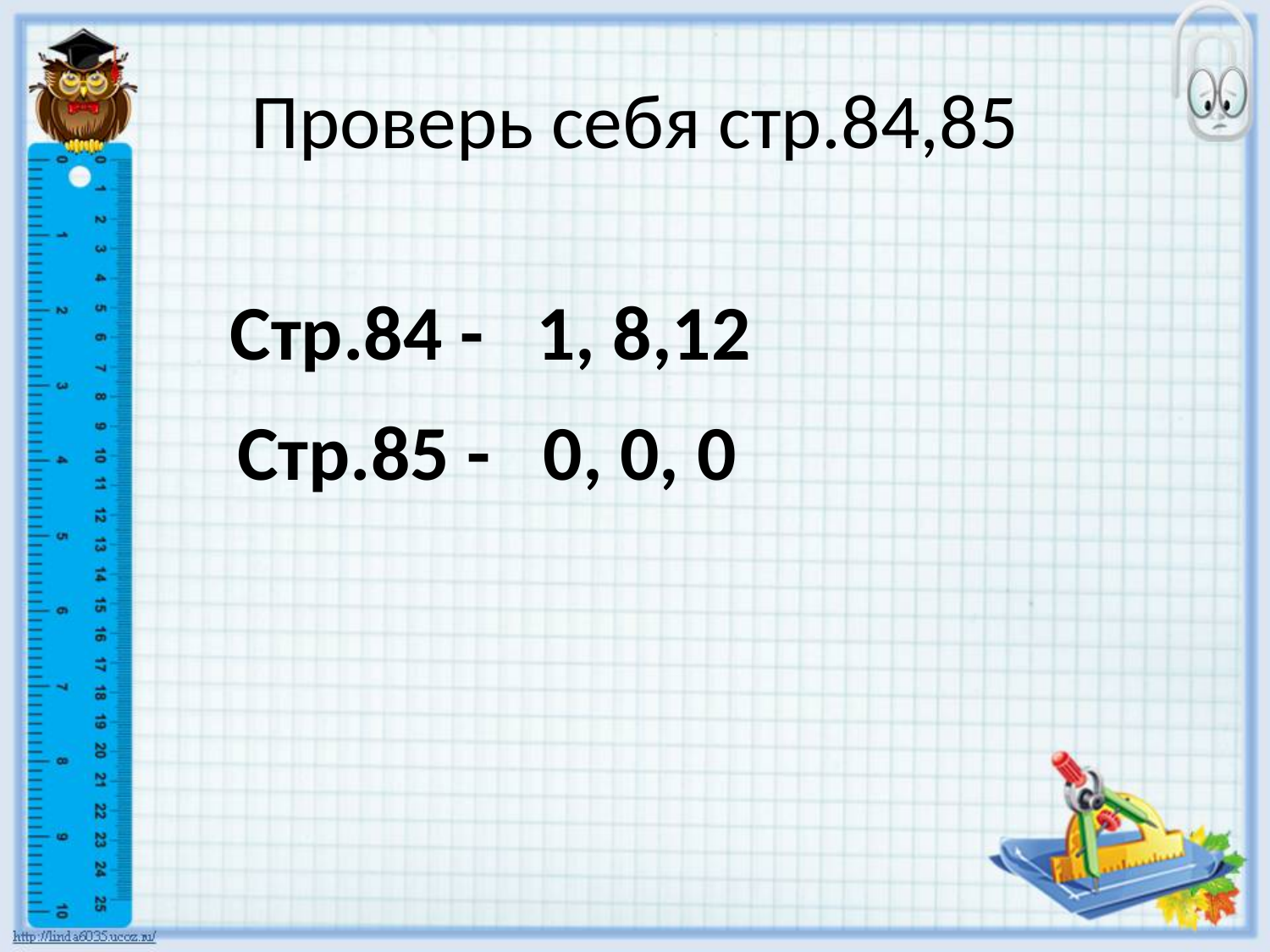

# Проверь себя стр.84,85
Стр.84 -   1, 8,12
Стр.85 -   0, 0, 0